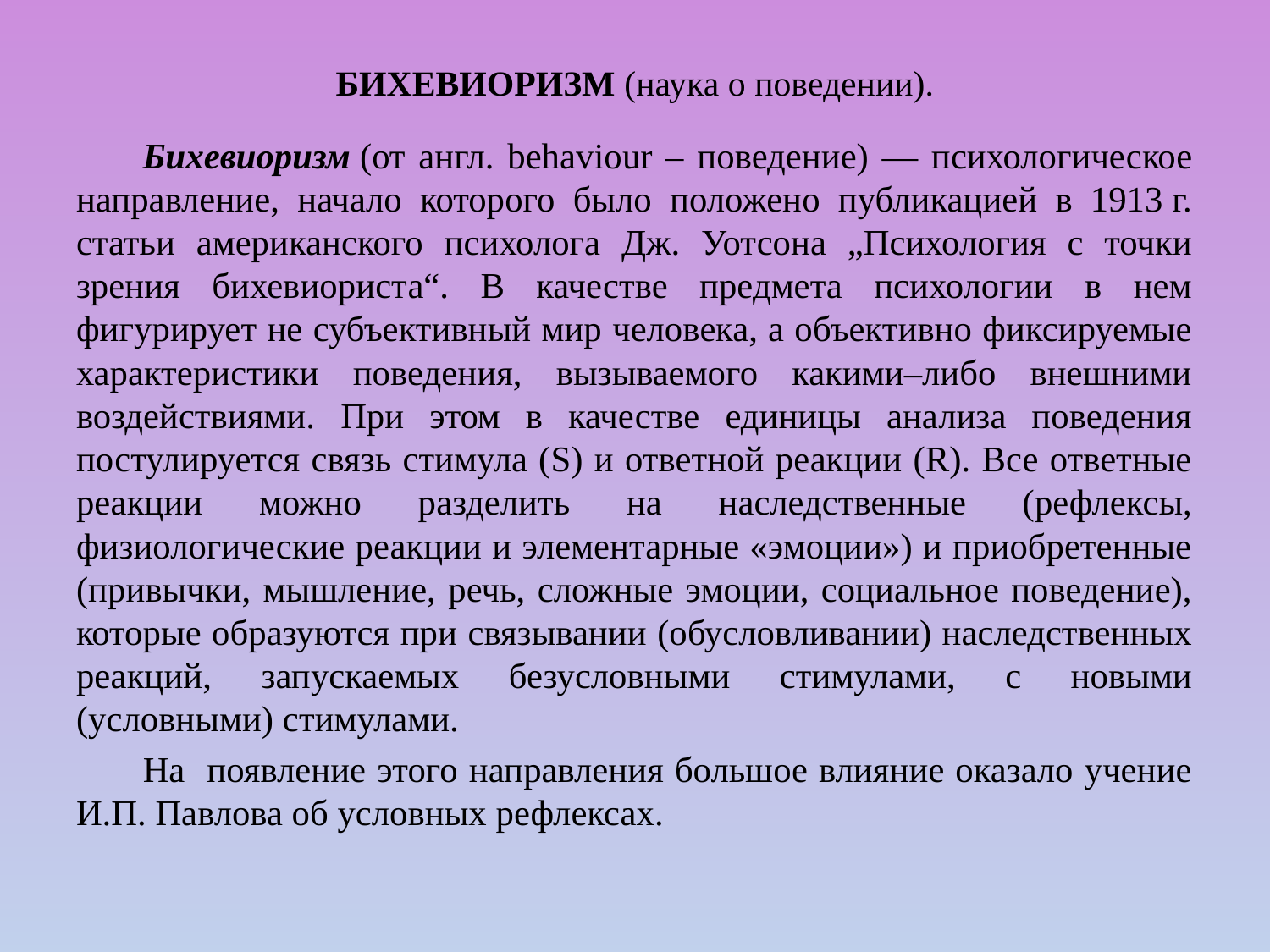

# БИХЕВИОРИЗМ (наука о поведении).
     Бихевиоризм (от англ. behaviour – поведение) — психологическое направление, начало которого было положено публикацией в 1913 г. статьи американского психолога Дж. Уотсона „Психология с точки зрения бихевиориста“. В качестве предмета психологии в нем фигурирует не субъективный мир человека, а объективно фиксируемые характеристики поведения, вызываемого какими–либо внешними воздействиями. При этом в качестве единицы анализа поведения постулируется связь стимула (S) и ответной реакции (R). Все ответные реакции можно разделить на наследственные (рефлексы, физиологические реакции и элементарные «эмоции») и приобретенные (привычки, мышление, речь, сложные эмоции, социальное поведение), которые образуются при связывании (обусловливании) наследственных реакций, запускаемых безусловными стимулами, с новыми (условными) стимулами.
      На  появление этого направления большое влияние оказало учение И.П. Павлова об условных рефлексах.